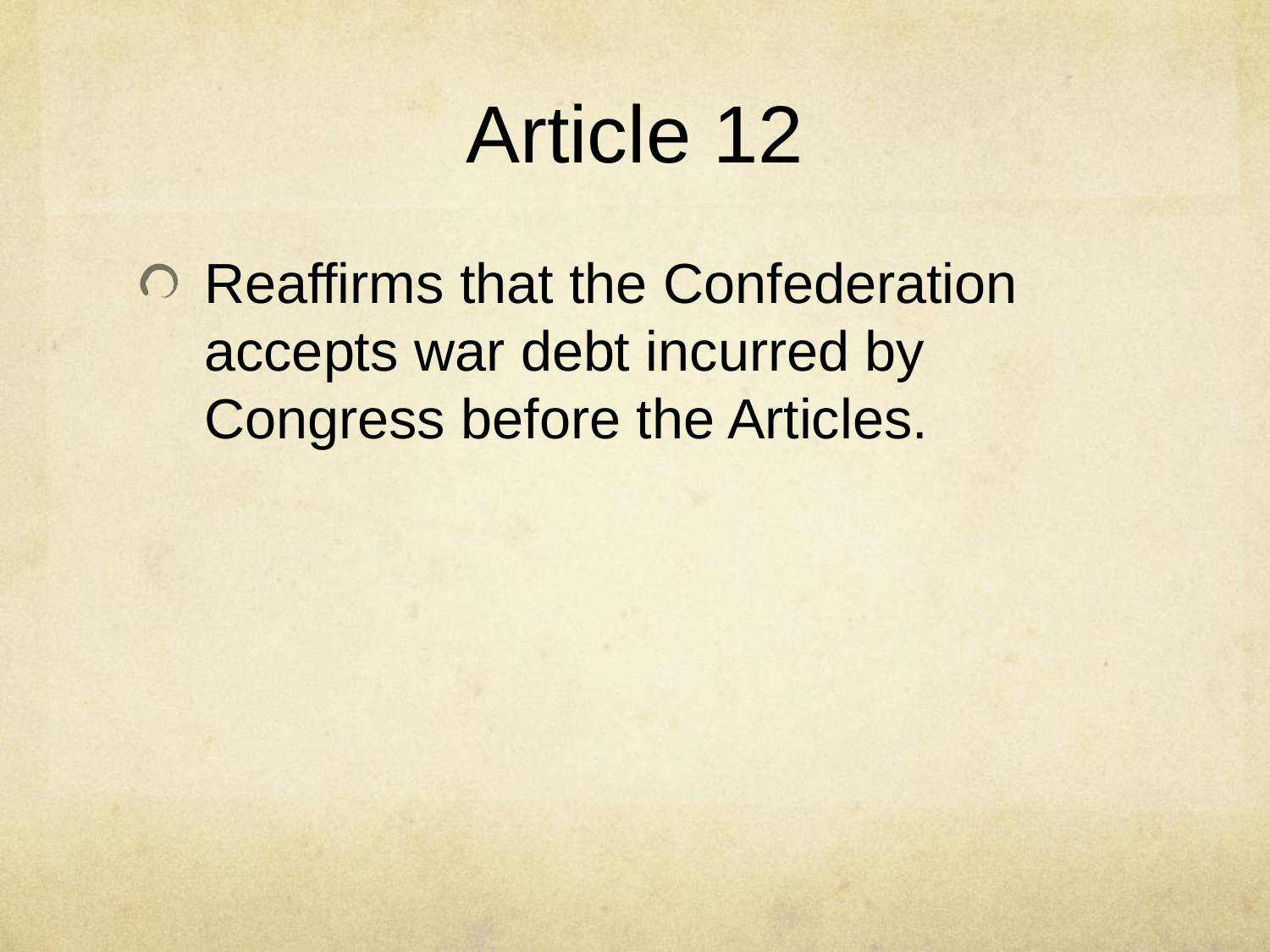

# Article 12
Reaffirms that the Confederation accepts war debt incurred by Congress before the Articles.